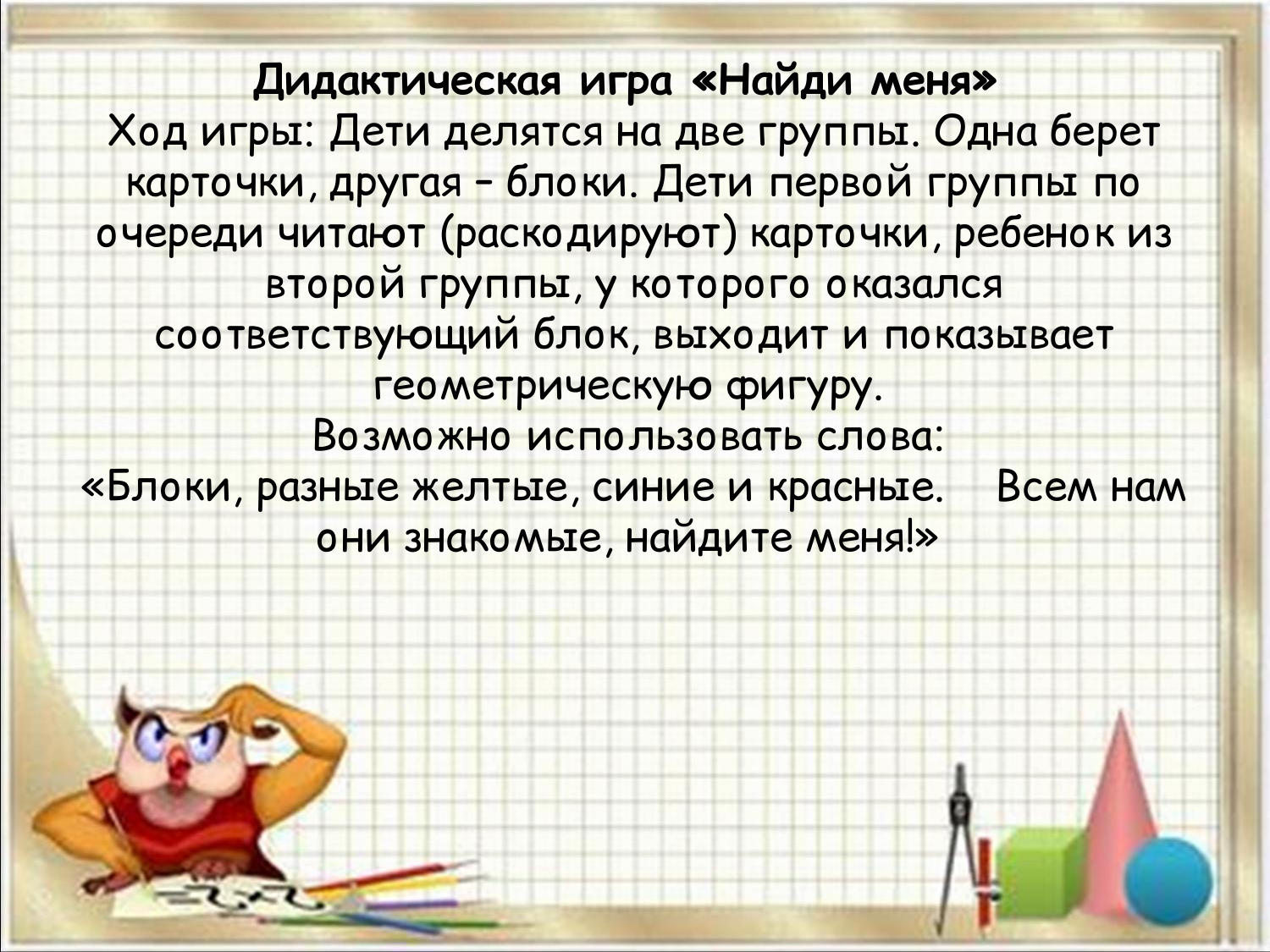

# Дидактическая игра «Найди меня» Ход игры: Дети делятся на две группы. Одна берет карточки, другая – блоки. Дети первой группы по очереди читают (раскодируют) карточки, ребенок из второй группы, у которого оказался соответствующий блок, выходит и показывает геометрическую фигуру. Возможно использовать слова: «Блоки, разные желтые, синие и красные.    Всем нам они знакомые, найдите меня!»